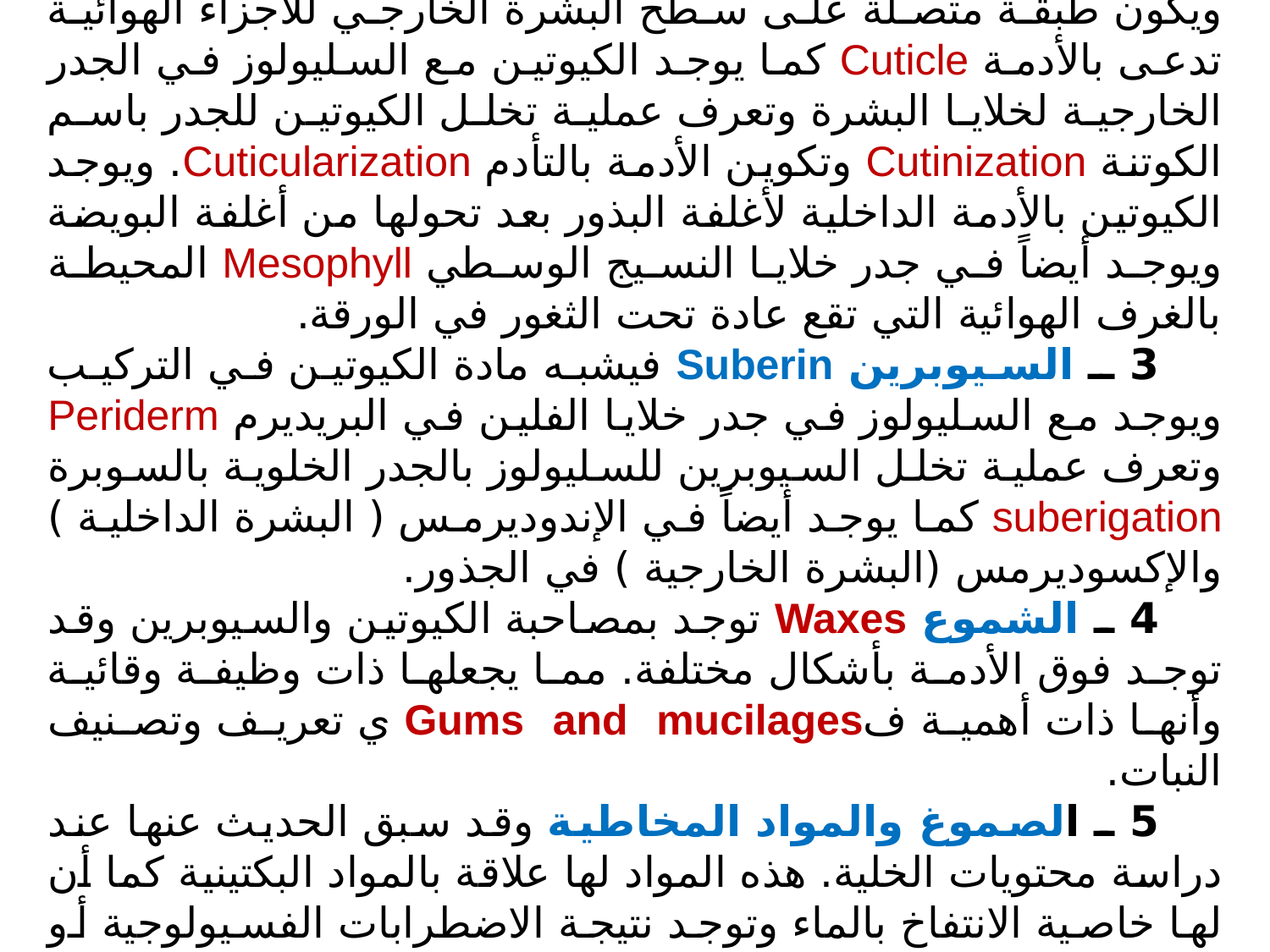

2 ـ الكيوتين Cutin فهو مادة دهنية لا تنصهر ولا تذوب بسهولة في مذيبات الدهون وهو مركب من أحماض دهنية عالية البلمرة. ويكون طبقة متصلة على سطح البشرة الخارجي للأجزاء الهوائية تدعى بالأدمة Cuticle كما يوجد الكيوتين مع السليولوز في الجدر الخارجية لخلايا البشرة وتعرف عملية تخلل الكيوتين للجدر باسم الكوتنة Cutinization وتكوين الأدمة بالتأدم Cuticularization. ويوجد الكيوتين بالأدمة الداخلية لأغلفة البذور بعد تحولها من أغلفة البويضة ويوجد أيضاً في جدر خلايا النسيج الوسطي Mesophyll المحيطة بالغرف الهوائية التي تقع عادة تحت الثغور في الورقة.
3 ـ السيوبرين Suberin فيشبه مادة الكيوتين في التركيب ويوجد مع السليولوز في جدر خلايا الفلين في البريديرم Periderm وتعرف عملية تخلل السيوبرين للسليولوز بالجدر الخلوية بالسوبرة suberigation كما يوجد أيضاً في الإندوديرمس ( البشرة الداخلية ) والإكسوديرمس (البشرة الخارجية ) في الجذور.
4 ـ الشموع Waxes توجد بمصاحبة الكيوتين والسيوبرين وقد توجد فوق الأدمة بأشكال مختلفة. مما يجعلها ذات وظيفة وقائية وأنها ذات أهمية فGums and mucilages ي تعريف وتصنيف النبات.
5 ـ الصموغ والمواد المخاطية وقد سبق الحديث عنها عند دراسة محتويات الخلية. هذه المواد لها علاقة بالمواد البكتينية كما أن لها خاصية الانتفاخ بالماء وتوجد نتيجة الاضطرابات الفسيولوجية أو المرضية محدثة تحللا في جدر الخلايا. وتوجد في الخلايا الخارجية في عديد من النباتات المائية وفي أغلفة البذور كأوراق نبات السنامكي.